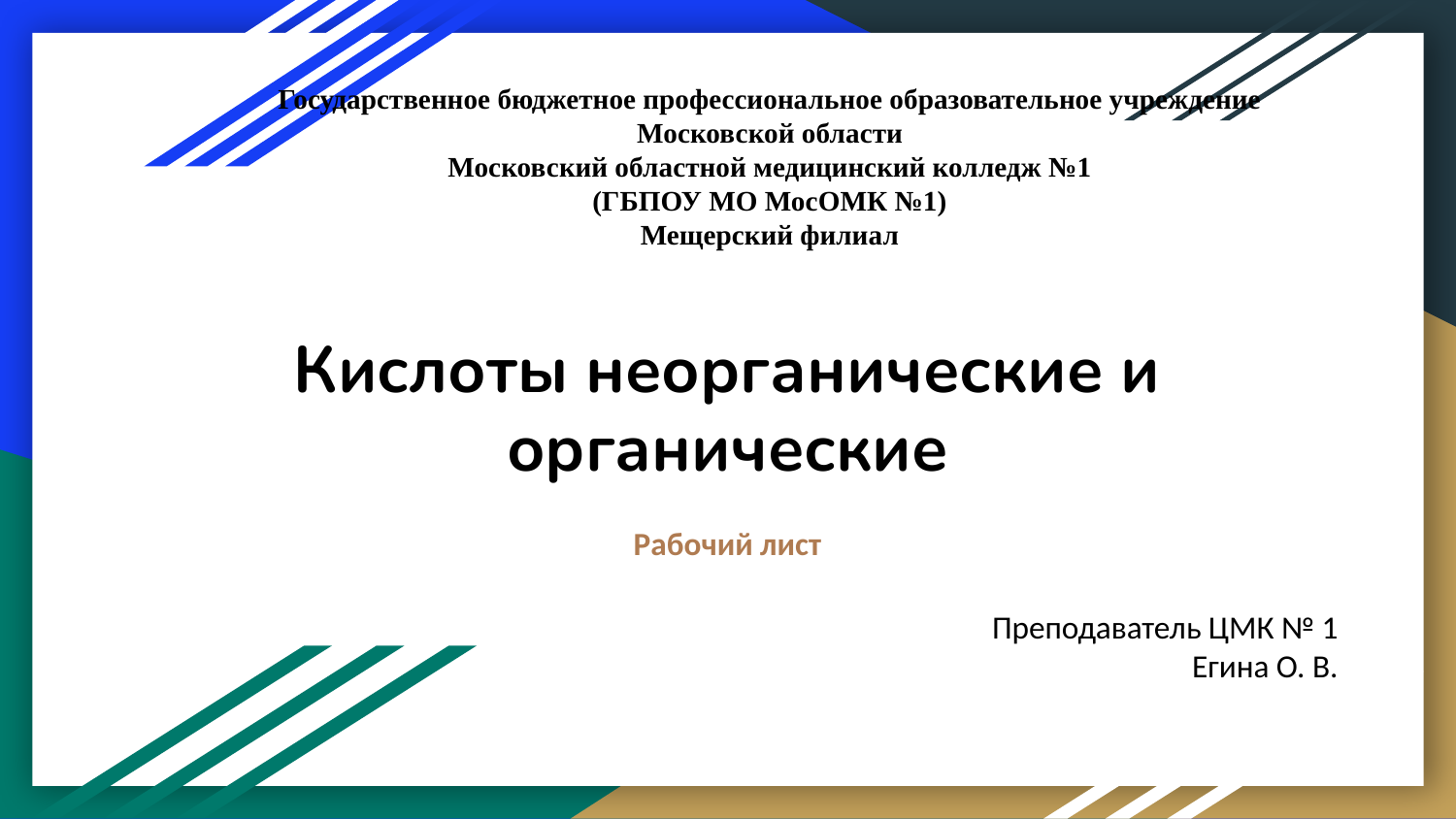

Государственное бюджетное профессиональное образовательное учреждение
Московской области
Московский областной медицинский колледж №1
(ГБПОУ МО МосОМК №1)
Мещерский филиал
# Кислоты неорганические и органические
Рабочий лист
Преподаватель ЦМК № 1
Егина О. В.